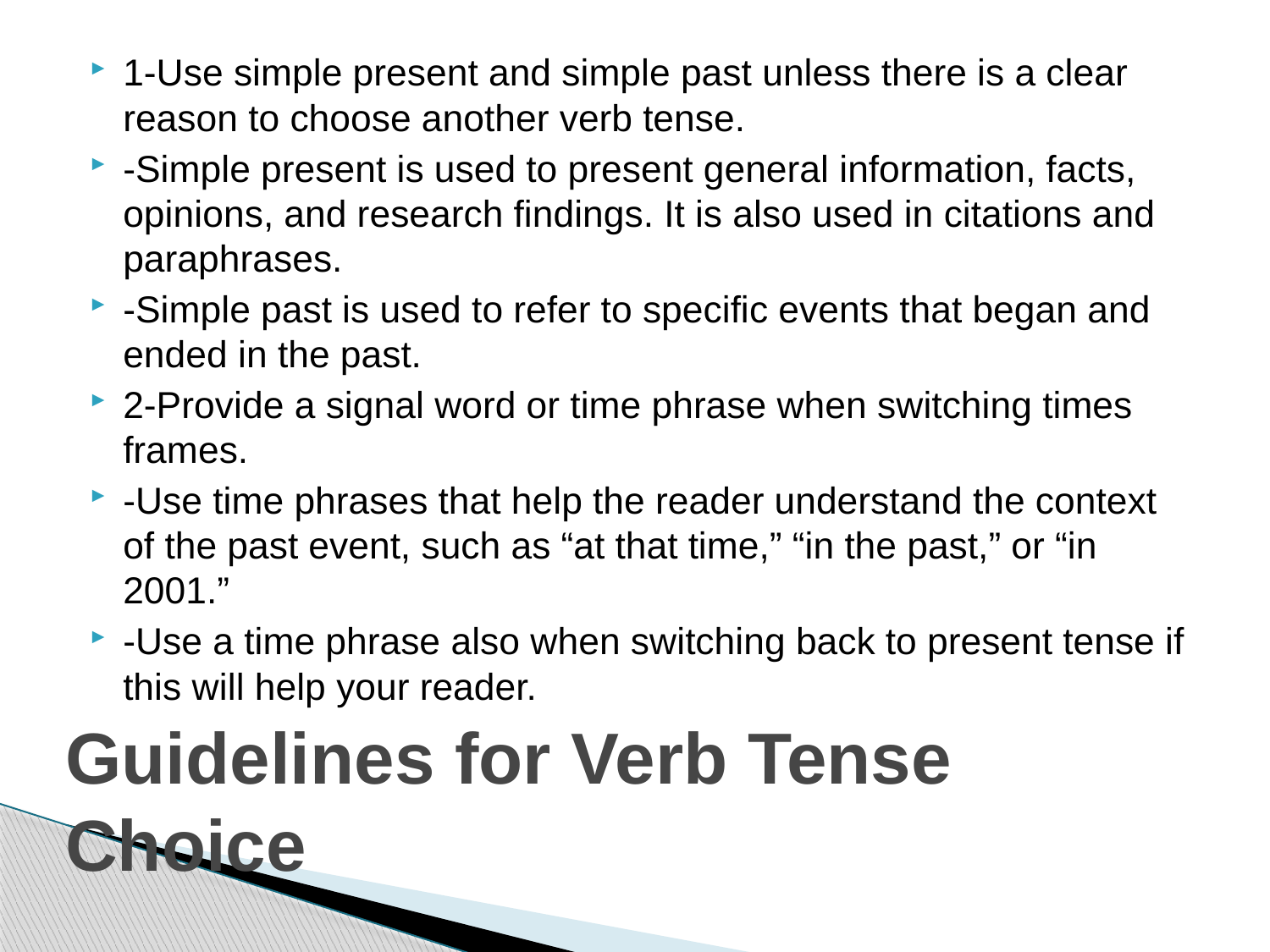

1-Use simple present and simple past unless there is a clear reason to choose another verb tense.
-Simple present is used to present general information, facts, opinions, and research findings. It is also used in citations and paraphrases.
-Simple past is used to refer to specific events that began and ended in the past.
2-Provide a signal word or time phrase when switching times frames.
-Use time phrases that help the reader understand the context of the past event, such as “at that time,” “in the past,” or “in 2001.”
-Use a time phrase also when switching back to present tense if this will help your reader.
# Guidelines for Verb Tense Choice